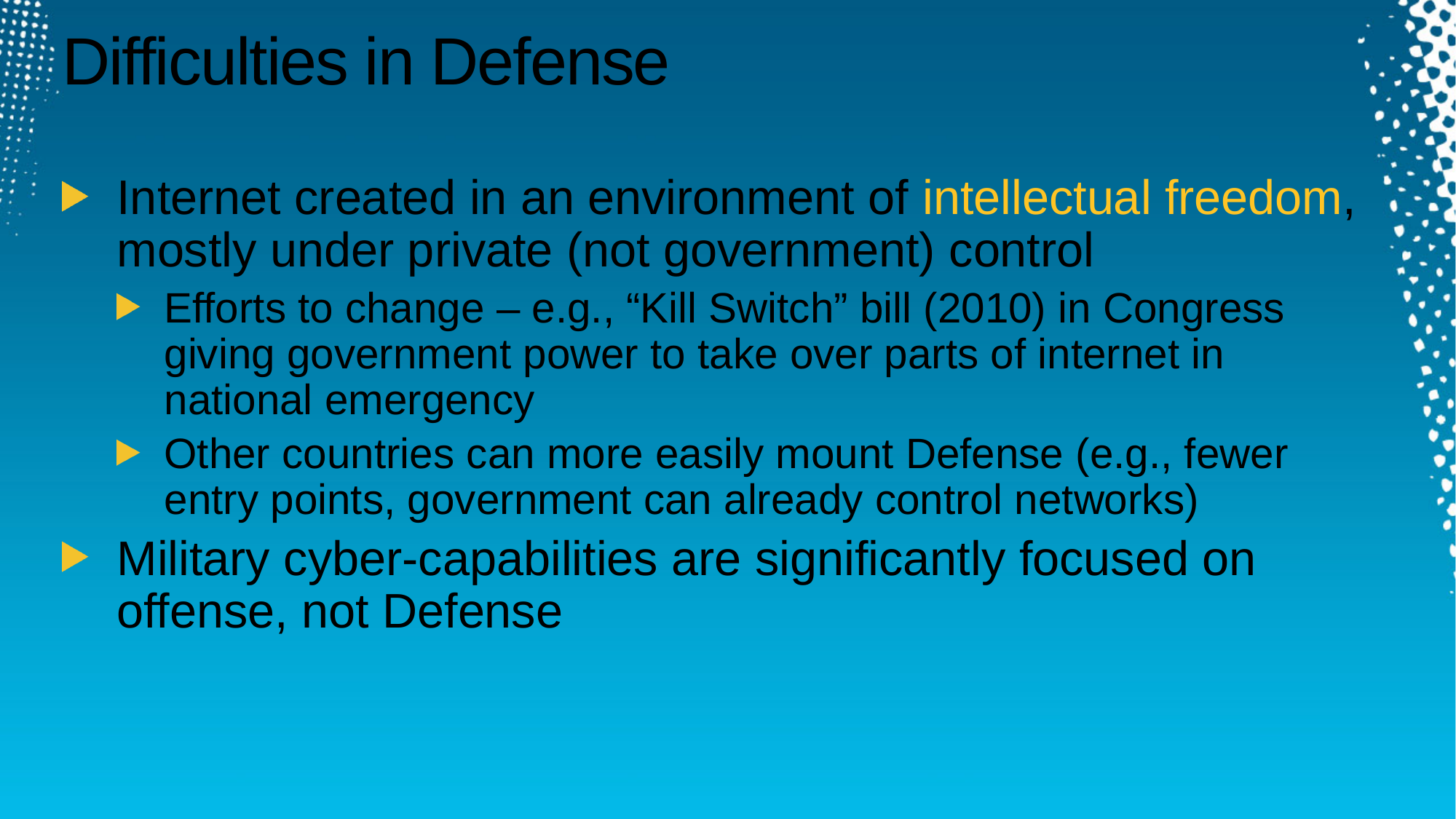

# Difficulties in Defense
Internet created in an environment of intellectual freedom, mostly under private (not government) control
Efforts to change – e.g., “Kill Switch” bill (2010) in Congress giving government power to take over parts of internet in national emergency
Other countries can more easily mount Defense (e.g., fewer entry points, government can already control networks)
Military cyber-capabilities are significantly focused on offense, not Defense